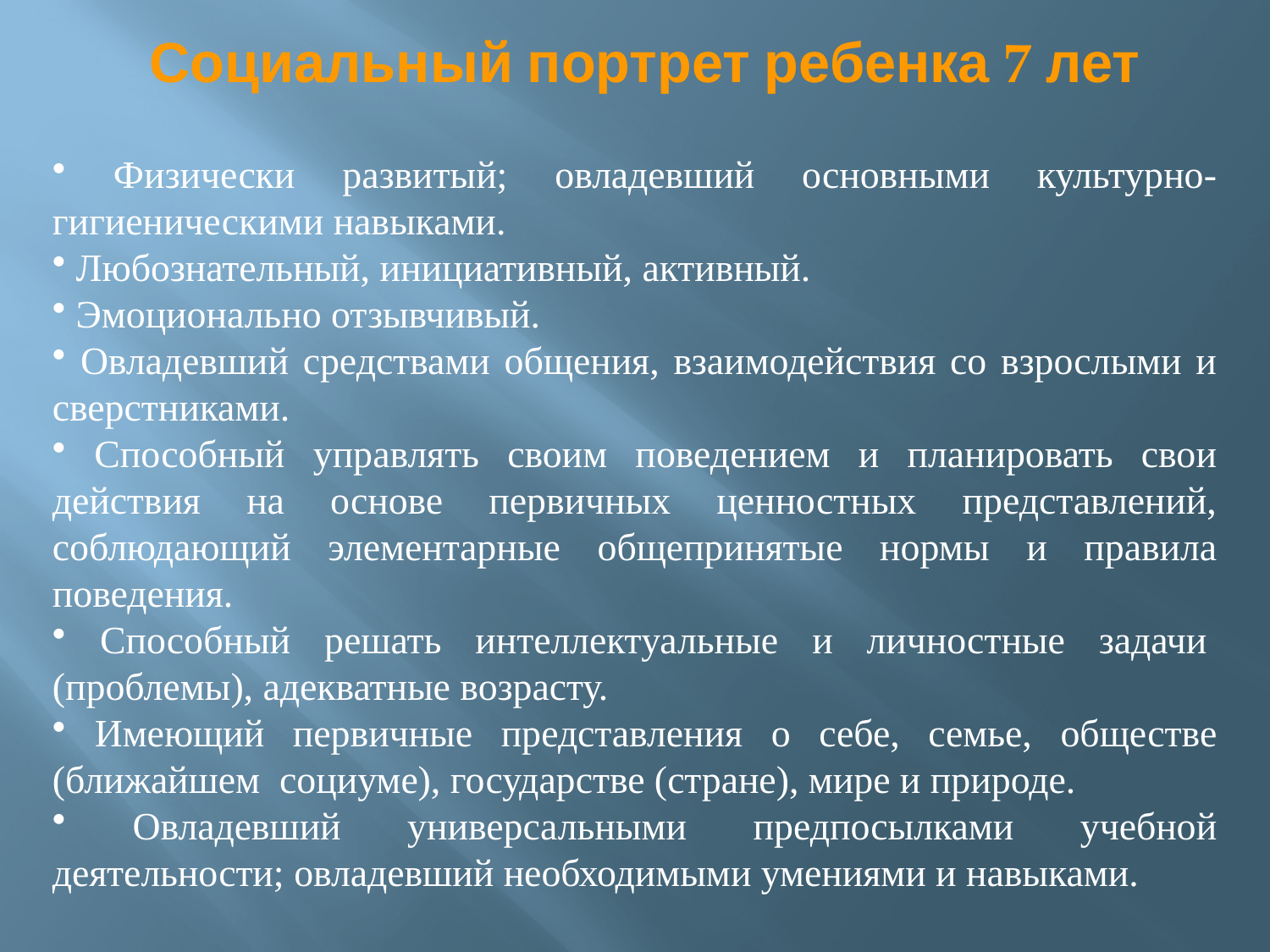

Социальный портрет ребенка 7 лет

 Физически развитый; овладевший основными культурно-гигиеническими навыками.
 Любознательный, инициативный, активный.
 Эмоционально отзывчивый.
 Овладевший средствами общения, взаимодействия со взрослыми и сверстниками.
 Способный управлять своим поведением и планировать свои действия на основе первичных ценностных представлений, соблюдающий элементарные общепринятые нормы и правила поведения.
 Способный решать интеллектуальные и личностные задачи  (проблемы), адекватные возрасту.
 Имеющий первичные представления о себе, семье, обществе (ближайшем  социуме), государстве (стране), мире и природе.
 Овладевший универсальными предпосылками учебной деятельности; овладевший необходимыми умениями и навыками.